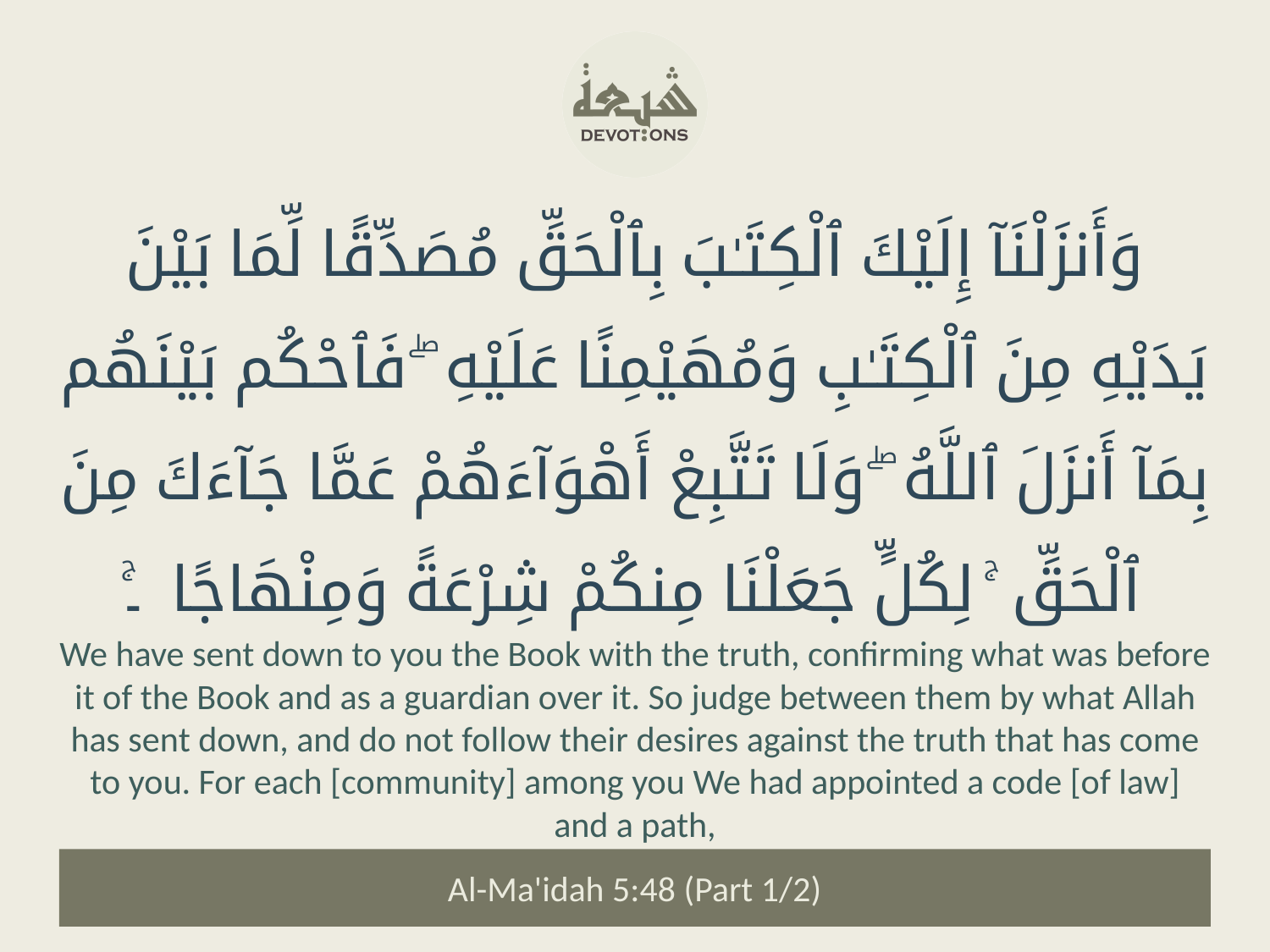

وَأَنزَلْنَآ إِلَيْكَ ٱلْكِتَـٰبَ بِٱلْحَقِّ مُصَدِّقًا لِّمَا بَيْنَ يَدَيْهِ مِنَ ٱلْكِتَـٰبِ وَمُهَيْمِنًا عَلَيْهِ ۖ فَٱحْكُم بَيْنَهُم بِمَآ أَنزَلَ ٱللَّهُ ۖ وَلَا تَتَّبِعْ أَهْوَآءَهُمْ عَمَّا جَآءَكَ مِنَ ٱلْحَقِّ ۚ لِكُلٍّ جَعَلْنَا مِنكُمْ شِرْعَةً وَمِنْهَاجًا  ۔ۚ
We have sent down to you the Book with the truth, confirming what was before it of the Book and as a guardian over it. So judge between them by what Allah has sent down, and do not follow their desires against the truth that has come to you. For each [community] among you We had appointed a code [of law] and a path,
Al-Ma'idah 5:48 (Part 1/2)